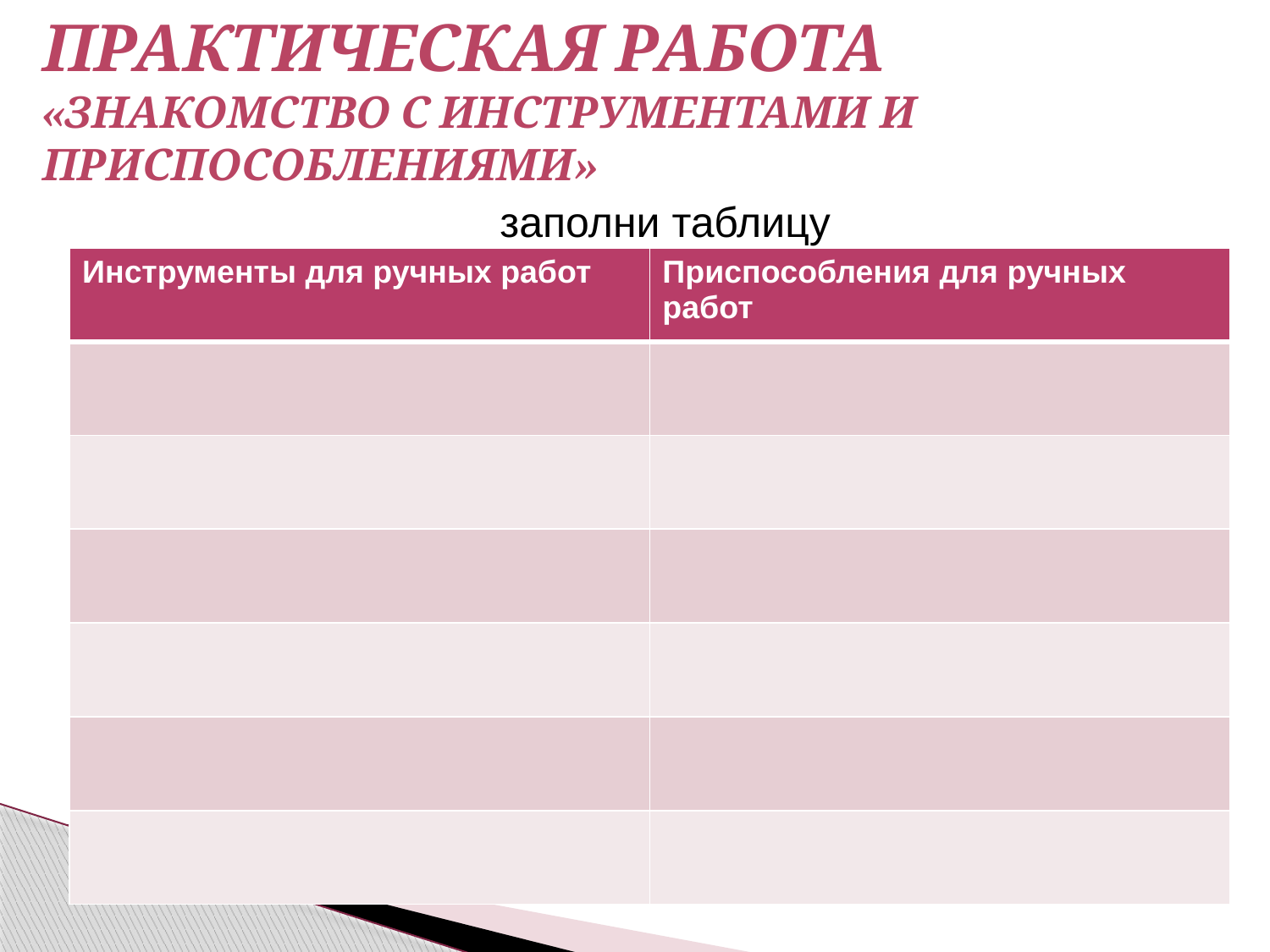

# Практическая работа «Знакомство с инструментами и приспособлениями»
	заполни таблицу
| Инструменты для ручных работ | Приспособления для ручных работ |
| --- | --- |
|  |  |
|  |  |
|  |  |
|  |  |
|  |  |
|  |  |